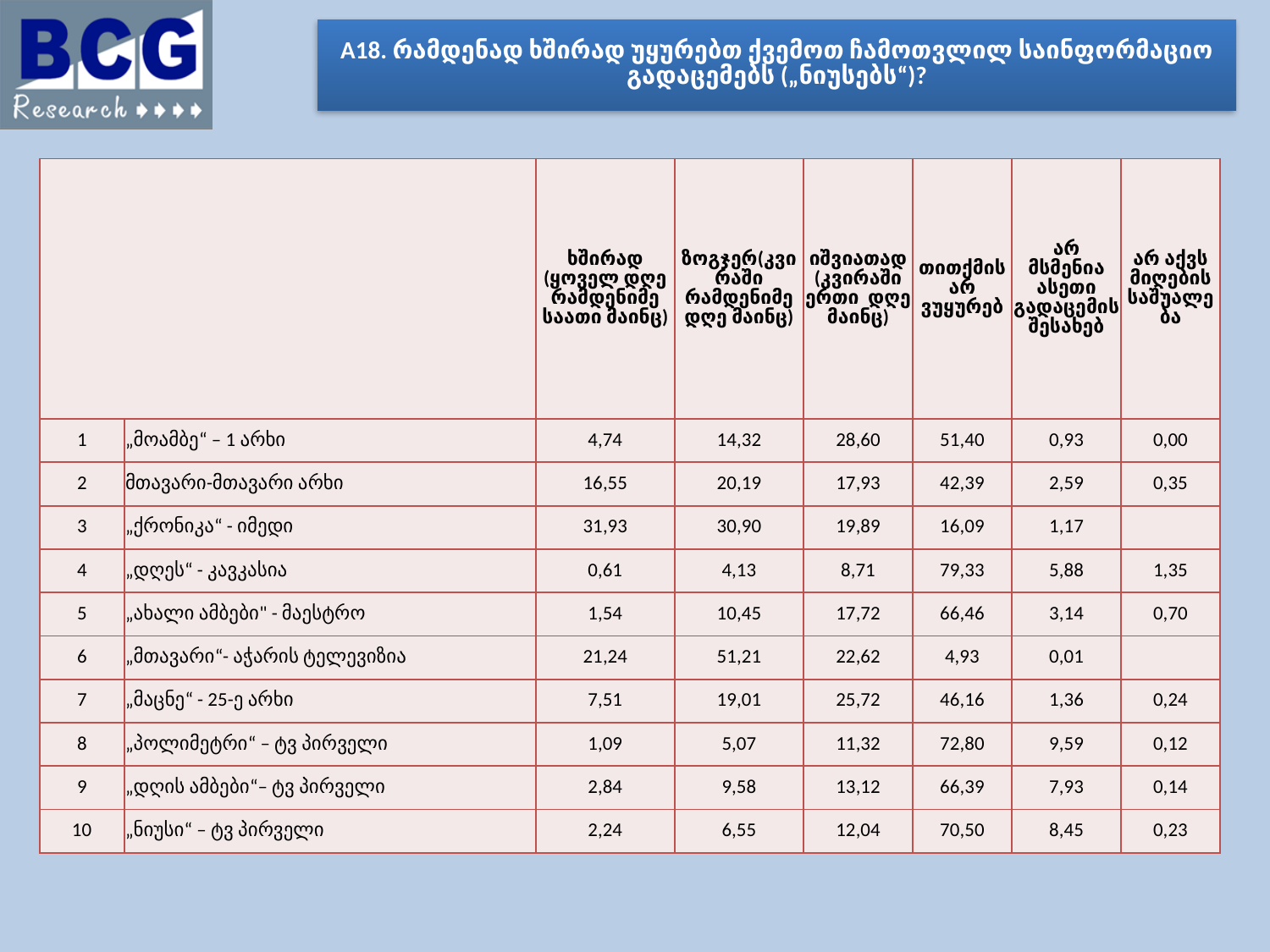

A18. რამდენად ხშირად უყურებთ ქვემოთ ჩამოთვლილ საინფორმაციო გადაცემებს („ნიუსებს“)?
|  |  | ხშირად (ყოველ დღე რამდენიმე საათი მაინც) | ზოგჯერ(კვირაში რამდენიმე დღე მაინც) | იშვიათად (კვირაში ერთი დღე მაინც) | თითქმის არ ვუყურებ | არ მსმენია ასეთი გადაცემის შესახებ | არ აქვს მიღების საშუალება |
| --- | --- | --- | --- | --- | --- | --- | --- |
| 1 | „მოამბე“ – 1 არხი | 4,74 | 14,32 | 28,60 | 51,40 | 0,93 | 0,00 |
| 2 | მთავარი-მთავარი არხი | 16,55 | 20,19 | 17,93 | 42,39 | 2,59 | 0,35 |
| 3 | „ქრონიკა“ - იმედი | 31,93 | 30,90 | 19,89 | 16,09 | 1,17 |  |
| 4 | „დღეს“ - კავკასია | 0,61 | 4,13 | 8,71 | 79,33 | 5,88 | 1,35 |
| 5 | „ახალი ამბები" - მაესტრო | 1,54 | 10,45 | 17,72 | 66,46 | 3,14 | 0,70 |
| 6 | „მთავარი“- აჭარის ტელევიზია | 21,24 | 51,21 | 22,62 | 4,93 | 0,01 |  |
| 7 | „მაცნე“ - 25-ე არხი | 7,51 | 19,01 | 25,72 | 46,16 | 1,36 | 0,24 |
| 8 | „პოლიმეტრი“ – ტვ პირველი | 1,09 | 5,07 | 11,32 | 72,80 | 9,59 | 0,12 |
| 9 | „დღის ამბები“– ტვ პირველი | 2,84 | 9,58 | 13,12 | 66,39 | 7,93 | 0,14 |
| 10 | „ნიუსი“ – ტვ პირველი | 2,24 | 6,55 | 12,04 | 70,50 | 8,45 | 0,23 |